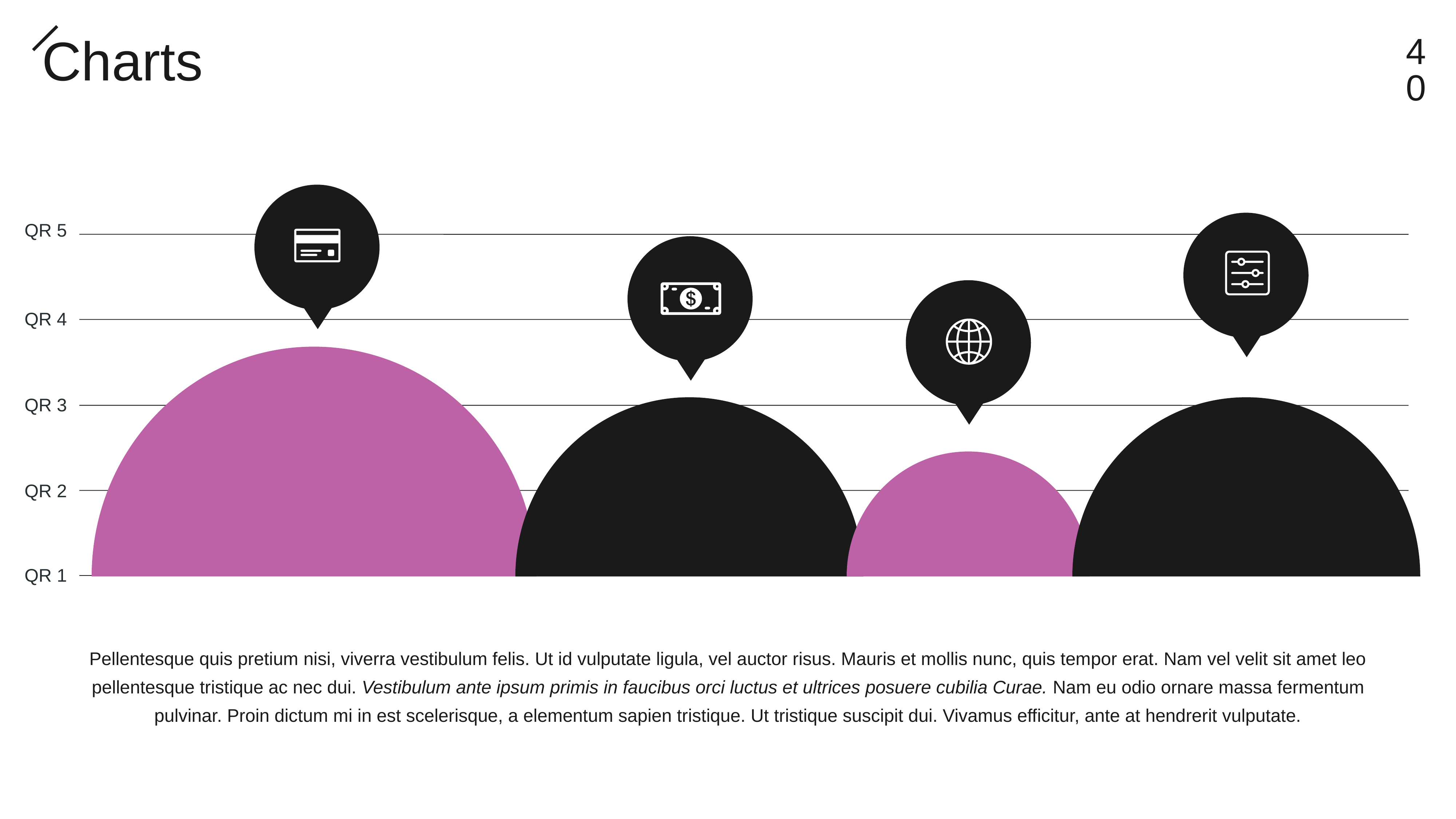

40
Charts

QR 5

QR 4

QR 3

QR 2

QR 1

Pellentesque quis pretium nisi, viverra vestibulum felis. Ut id vulputate ligula, vel auctor risus. Mauris et mollis nunc, quis tempor erat. Nam vel velit sit amet leo pellentesque tristique ac nec dui. Vestibulum ante ipsum primis in faucibus orci luctus et ultrices posuere cubilia Curae. Nam eu odio ornare massa fermentum pulvinar. Proin dictum mi in est scelerisque, a elementum sapien tristique. Ut tristique suscipit dui. Vivamus efficitur, ante at hendrerit vulputate.